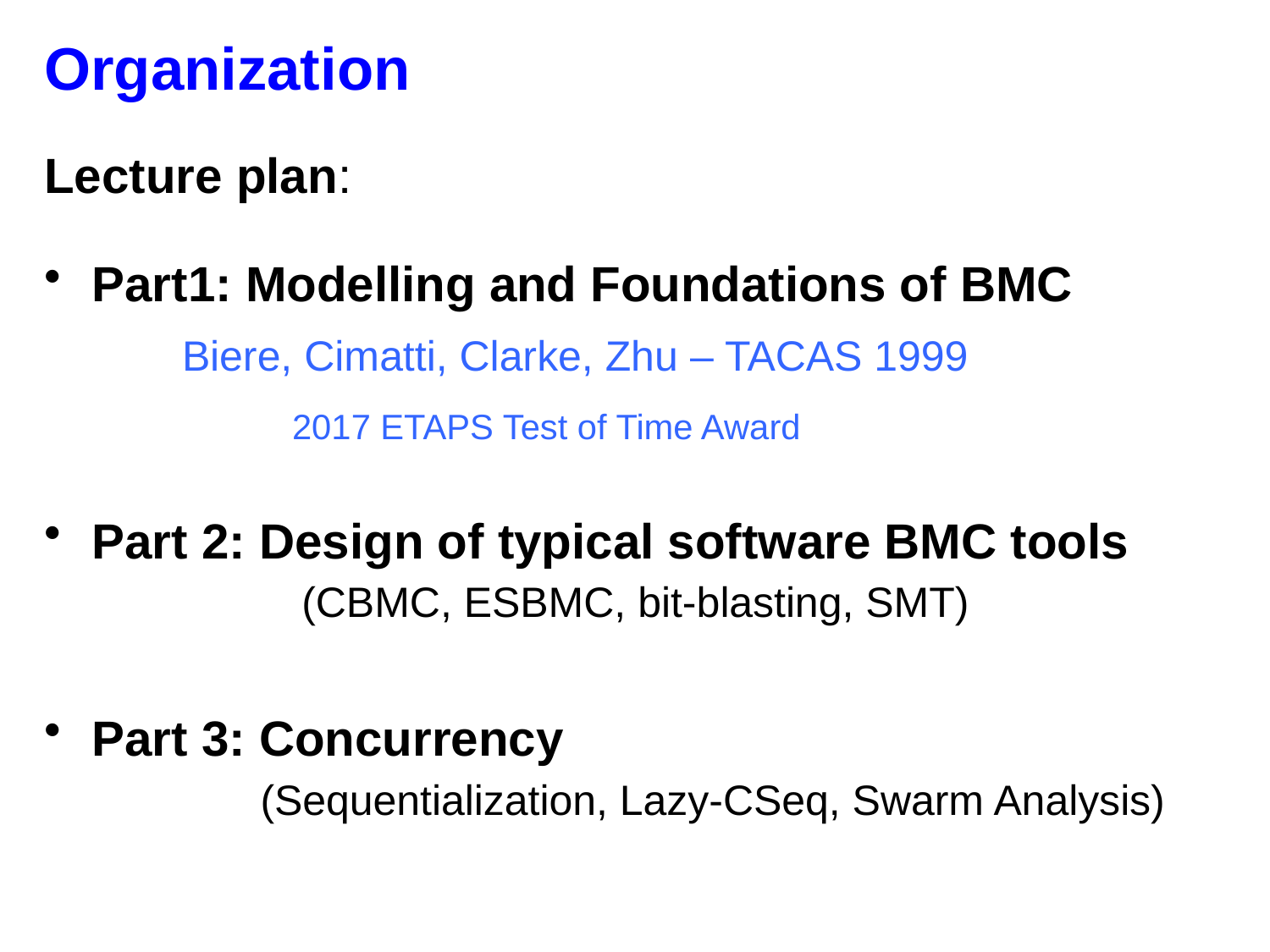

# Organization
Lecture plan:

Part1: Modelling and Foundations of BMC
          Biere, Cimatti, Clarke, Zhu – TACAS 1999
                  2017 ETAPS Test of Time Award

Part 2: Design of typical software BMC tools
	      (CBMC, ESBMC, bit-blasting, SMT)

Part 3: Concurrency
	   (Sequentialization, Lazy-CSeq, Swarm Analysis)